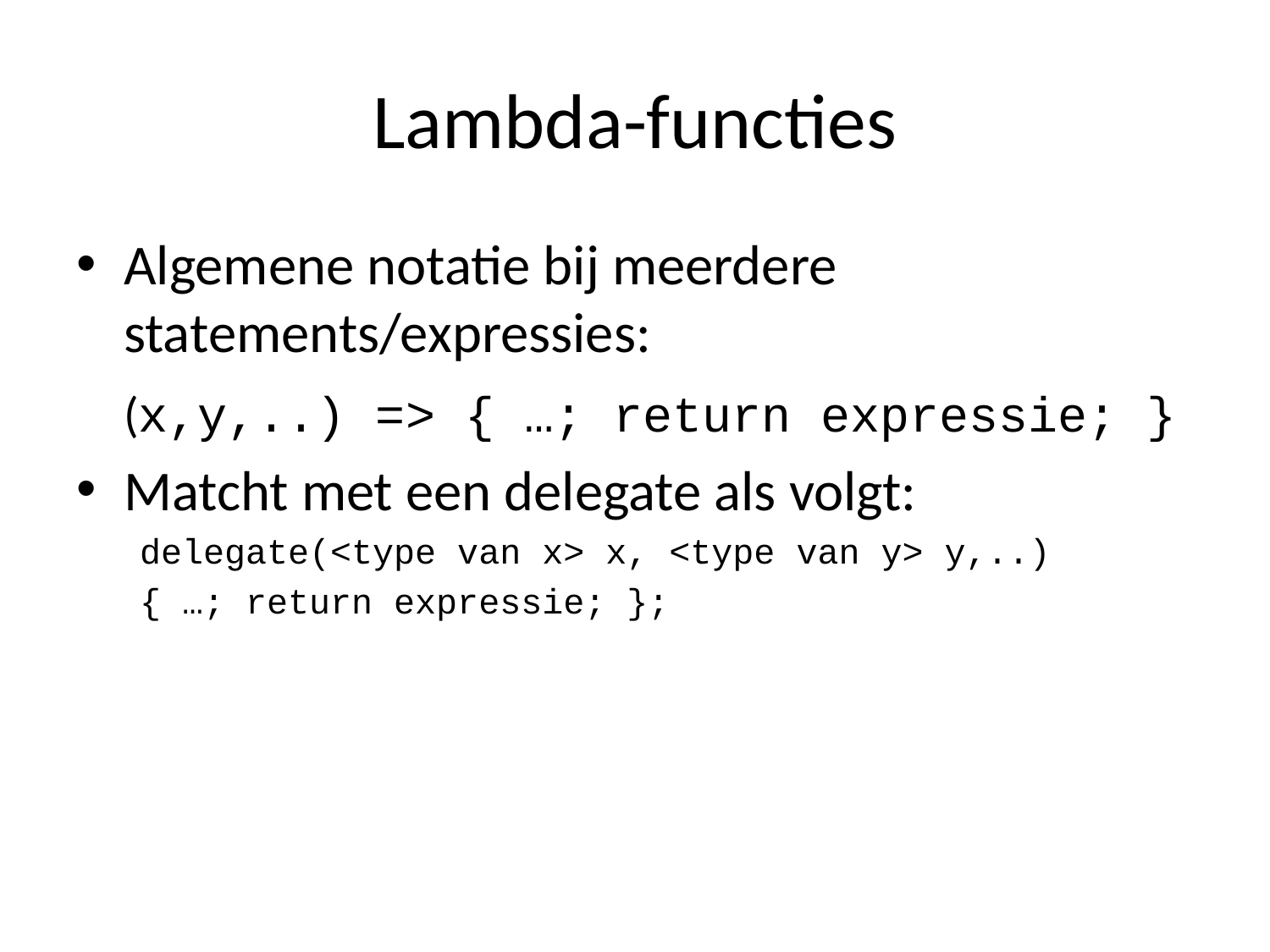

# Lambda-functies
Algemene notatie bij meerdere statements/expressies:
	(x,y,..) => { …; return expressie; }
Matcht met een delegate als volgt:
delegate(<type van x> x, <type van y> y,..)
{ …; return expressie; };